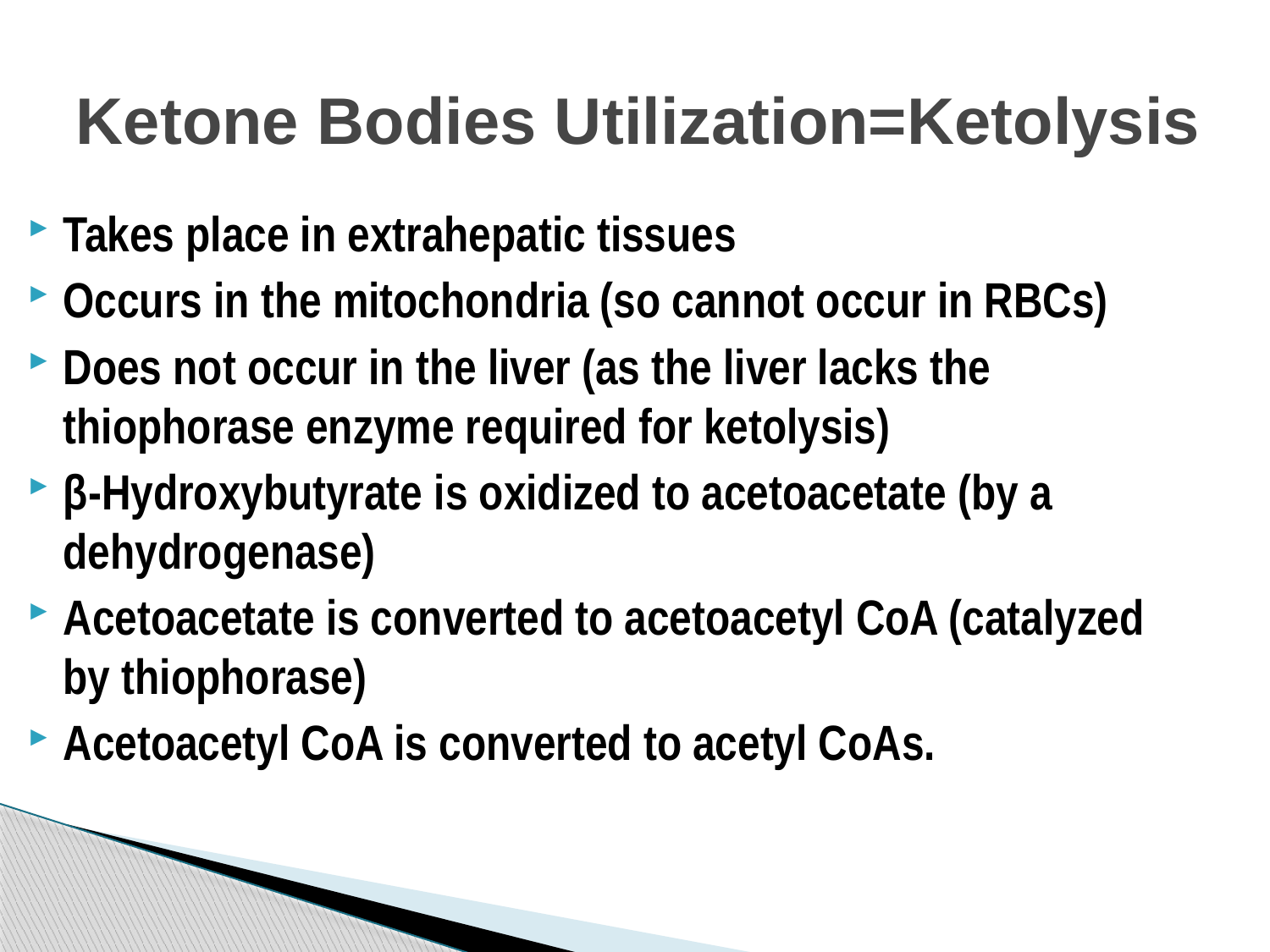

# Ketone Bodies Utilization=Ketolysis
Takes place in extrahepatic tissues
Occurs in the mitochondria (so cannot occur in RBCs)
Does not occur in the liver (as the liver lacks the thiophorase enzyme required for ketolysis)
β-Hydroxybutyrate is oxidized to acetoacetate (by a dehydrogenase)
Acetoacetate is converted to acetoacetyl CoA (catalyzed by thiophorase)
Acetoacetyl CoA is converted to acetyl CoAs.